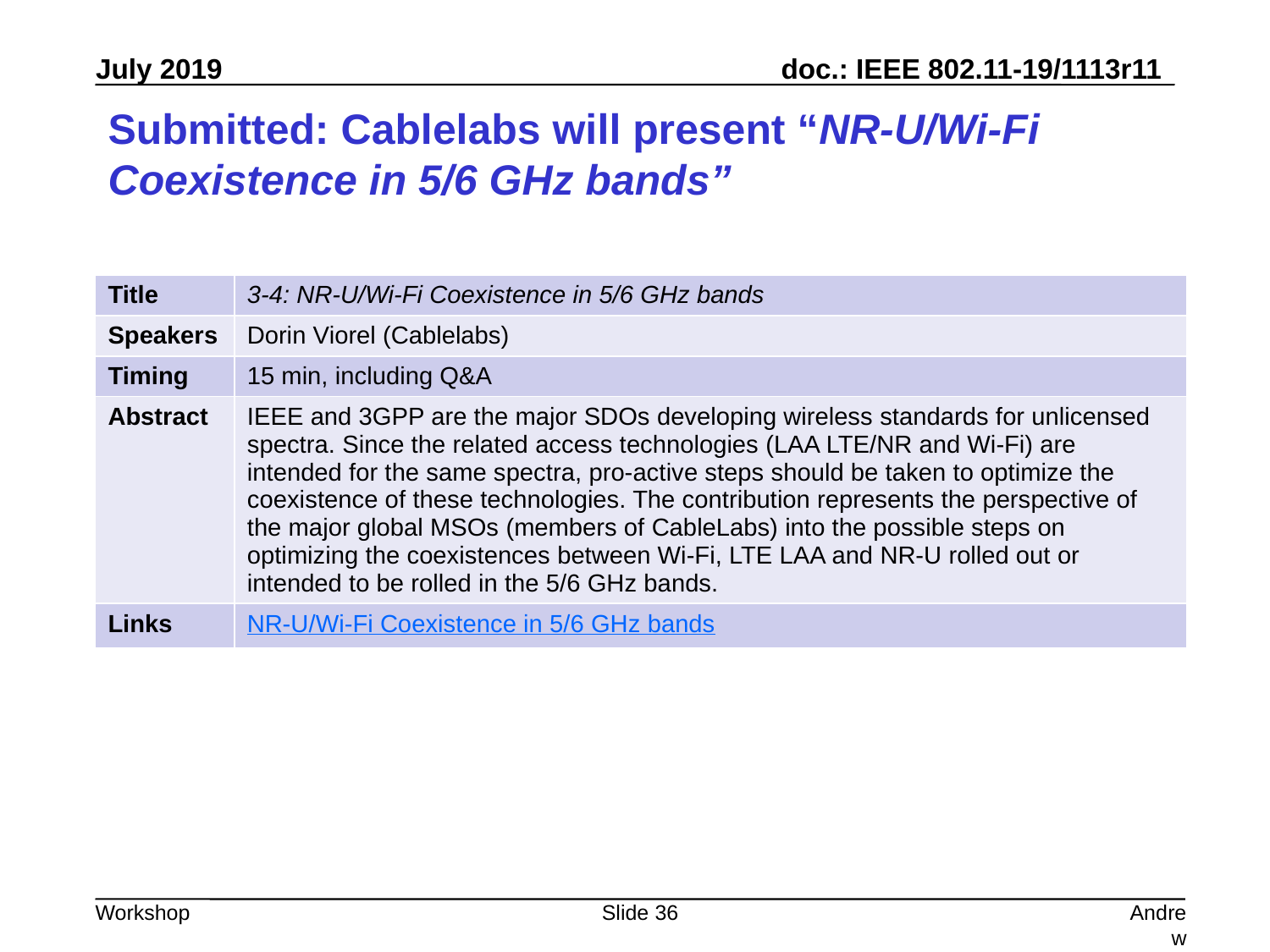

# Submitted: Cablelabs will present “NR-U/Wi-Fi Coexistence in 5/6 GHz bands”
| Title | 3-4: NR-U/Wi-Fi Coexistence in 5/6 GHz bands |
| --- | --- |
| Speakers | Dorin Viorel (Cablelabs) |
| Timing | 15 min, including Q&A |
| Abstract | IEEE and 3GPP are the major SDOs developing wireless standards for unlicensed spectra. Since the related access technologies (LAA LTE/NR and Wi-Fi) are intended for the same spectra, pro-active steps should be taken to optimize the coexistence of these technologies. The contribution represents the perspective of the major global MSOs (members of CableLabs) into the possible steps on optimizing the coexistences between Wi-Fi, LTE LAA and NR-U rolled out or intended to be rolled in the 5/6 GHz bands. |
| Links | NR-U/Wi-Fi Coexistence in 5/6 GHz bands |
Slide 36
Andrew Myles, Cisco